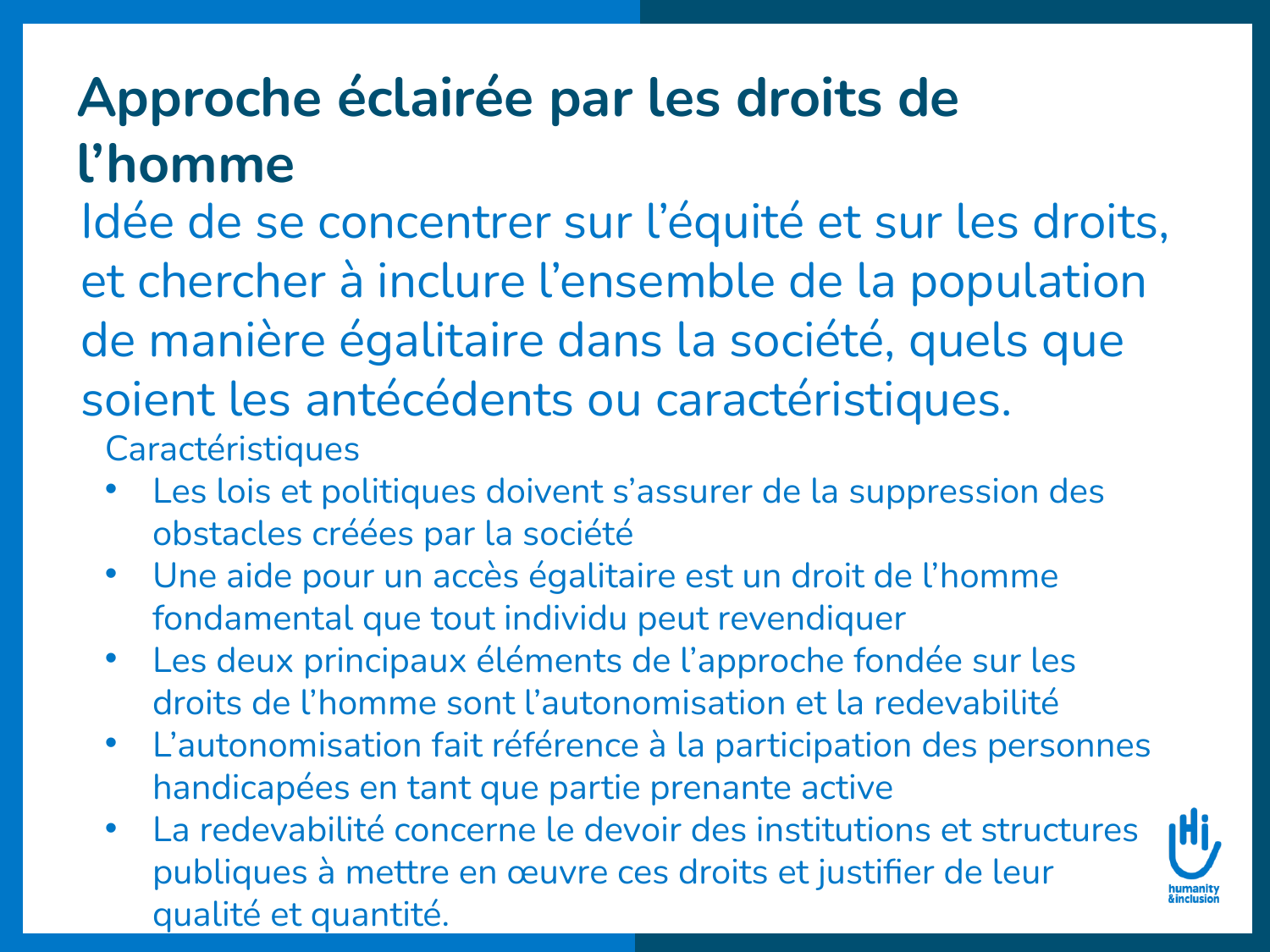

# Approche éclairée par les droits de l’homme
Idée de se concentrer sur l’équité et sur les droits, et chercher à inclure l’ensemble de la population de manière égalitaire dans la société, quels que soient les antécédents ou caractéristiques.
Caractéristiques
Les lois et politiques doivent s’assurer de la suppression des obstacles créées par la société
Une aide pour un accès égalitaire est un droit de l’homme fondamental que tout individu peut revendiquer
Les deux principaux éléments de l’approche fondée sur les droits de l’homme sont l’autonomisation et la redevabilité
L’autonomisation fait référence à la participation des personnes handicapées en tant que partie prenante active
La redevabilité concerne le devoir des institutions et structures publiques à mettre en œuvre ces droits et justifier de leur qualité et quantité.